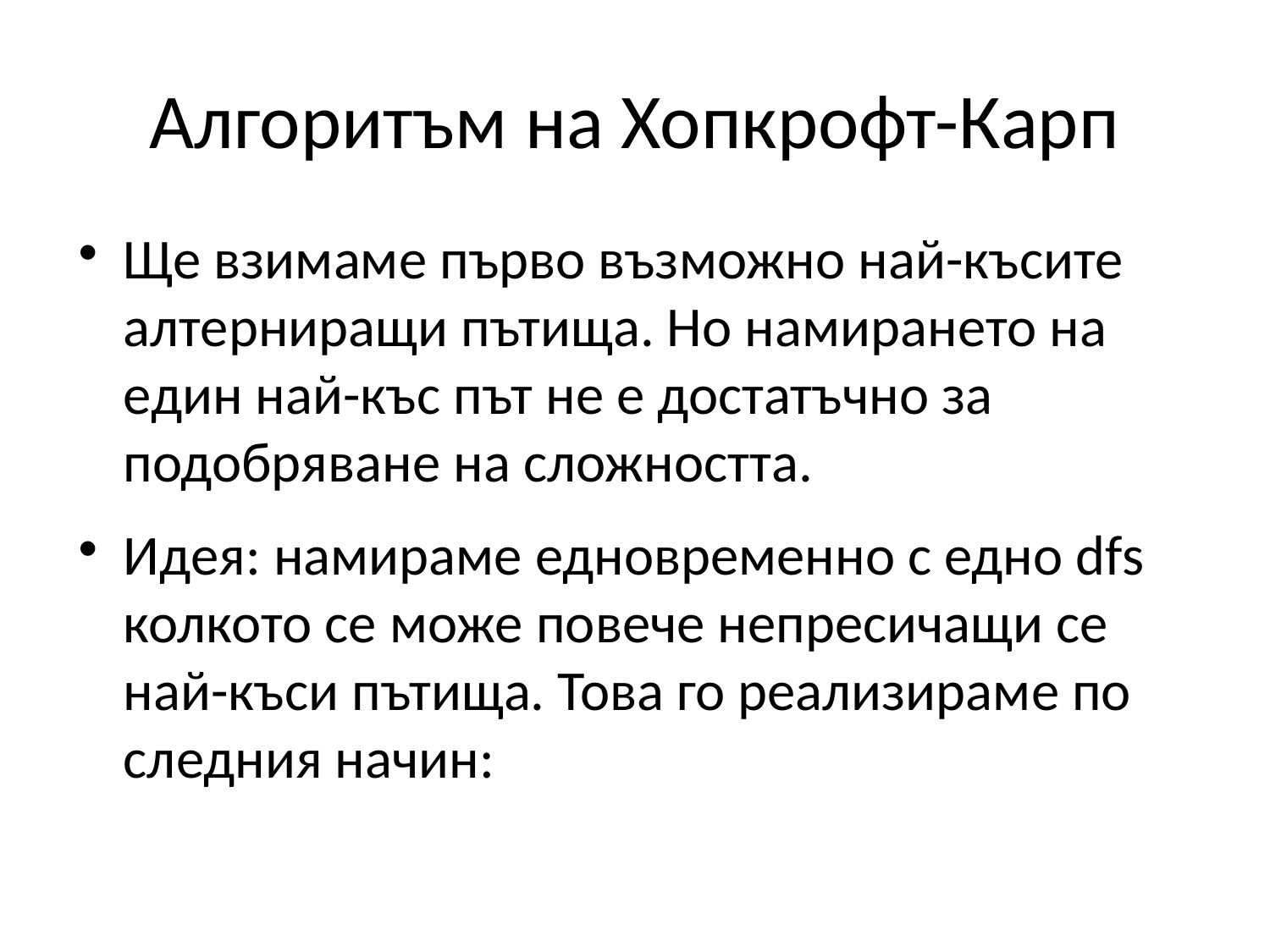

# Алгоритъм на Хопкрофт-Карп
Ще взимаме първо възможно най-късите алтерниращи пътища. Но намирането на един най-къс път не е достатъчно за подобряване на сложността.
Идея: намираме едновременно с едно dfs колкото се може повече непресичащи се най-къси пътища. Това го реализираме по следния начин: